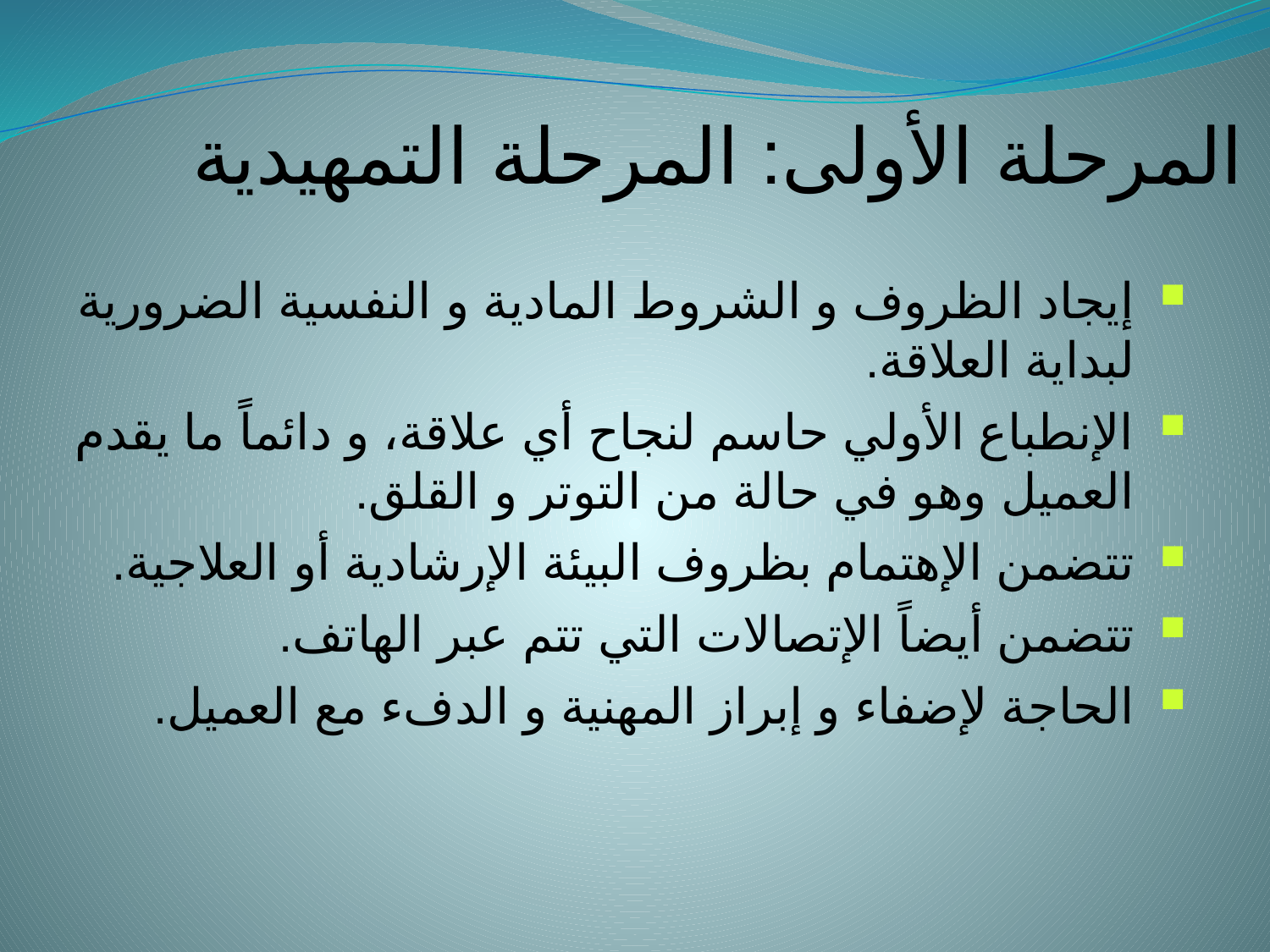

المرحلة الأولى: المرحلة التمهيدية
إيجاد الظروف و الشروط المادية و النفسية الضرورية  لبداية العلاقة.
الإنطباع الأولي حاسم لنجاح أي علاقة، و دائماً ما يقدم العميل وهو في حالة من التوتر و القلق.
تتضمن الإهتمام بظروف البيئة الإرشادية أو العلاجية.
تتضمن أيضاً الإتصالات التي تتم عبر الهاتف.
الحاجة لإضفاء و إبراز المهنية و الدفء مع العميل.